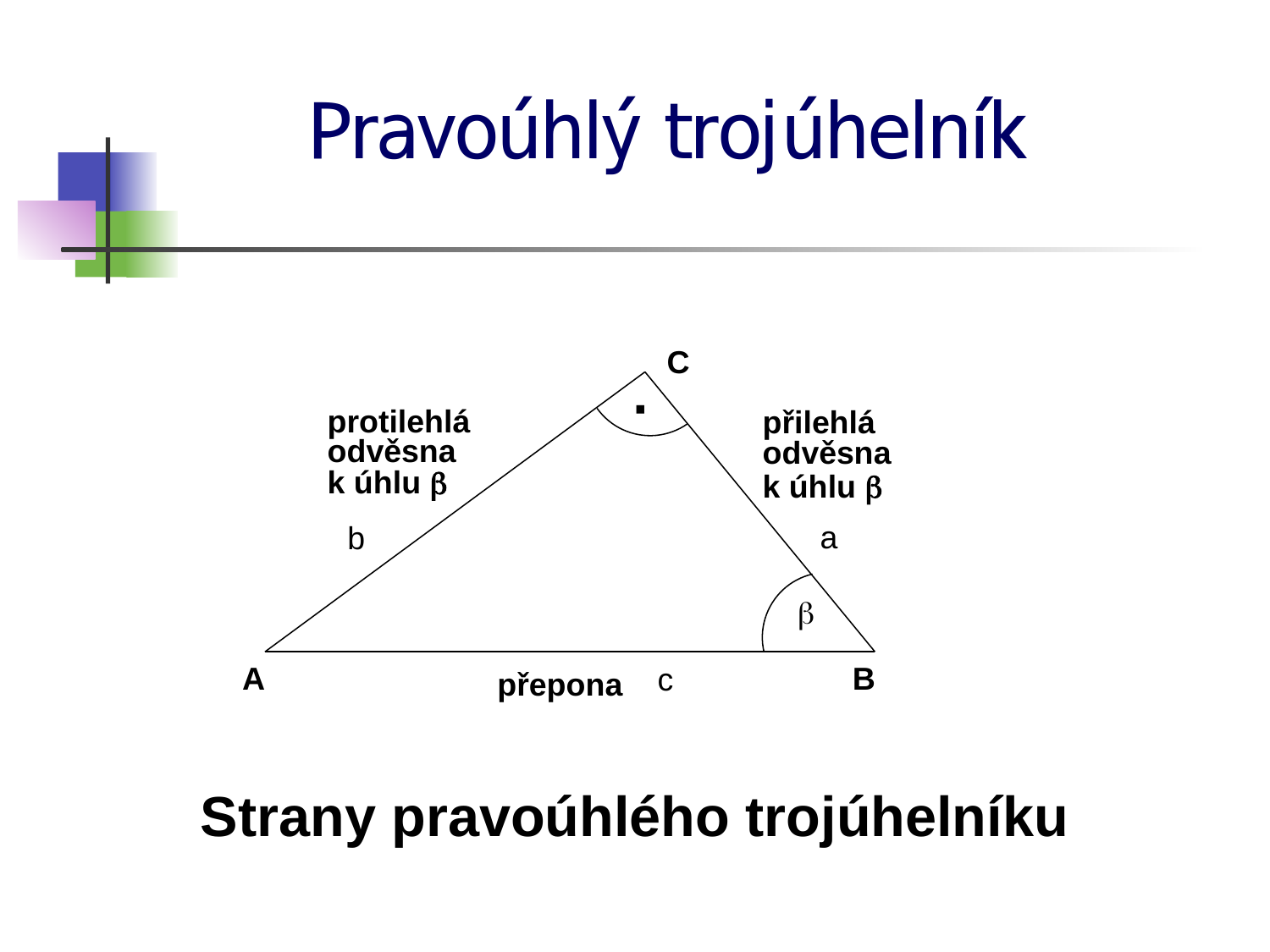

Pravoúhlý trojúhelník

C
·
protilehlá
přilehlá
odvěsna
odvěsna
k úhlu β
k úhlu β
a
b

β
B
A
c
přepona
Strany pravoúhlého trojúhelníku